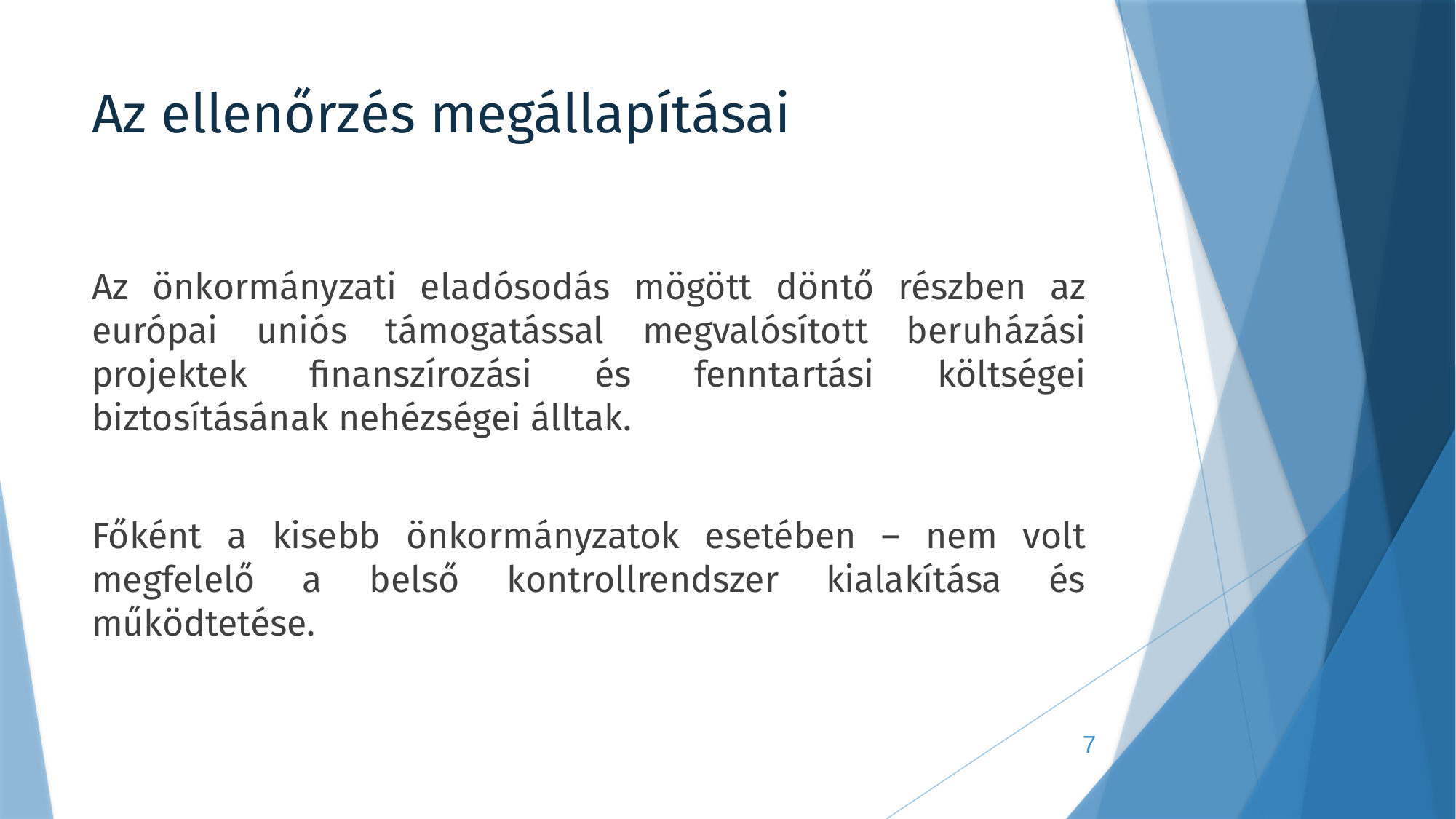

# Az ellenőrzés megállapításai
Az önkormányzati eladósodás mögött döntő részben az európai uniós támogatással megvalósított beruházási projektek finanszírozási és fenntartási költségei biztosításának nehézségei álltak.

Főként a kisebb önkormányzatok esetében – nem volt megfelelő a belső kontrollrendszer kialakítása és működtetése.
7